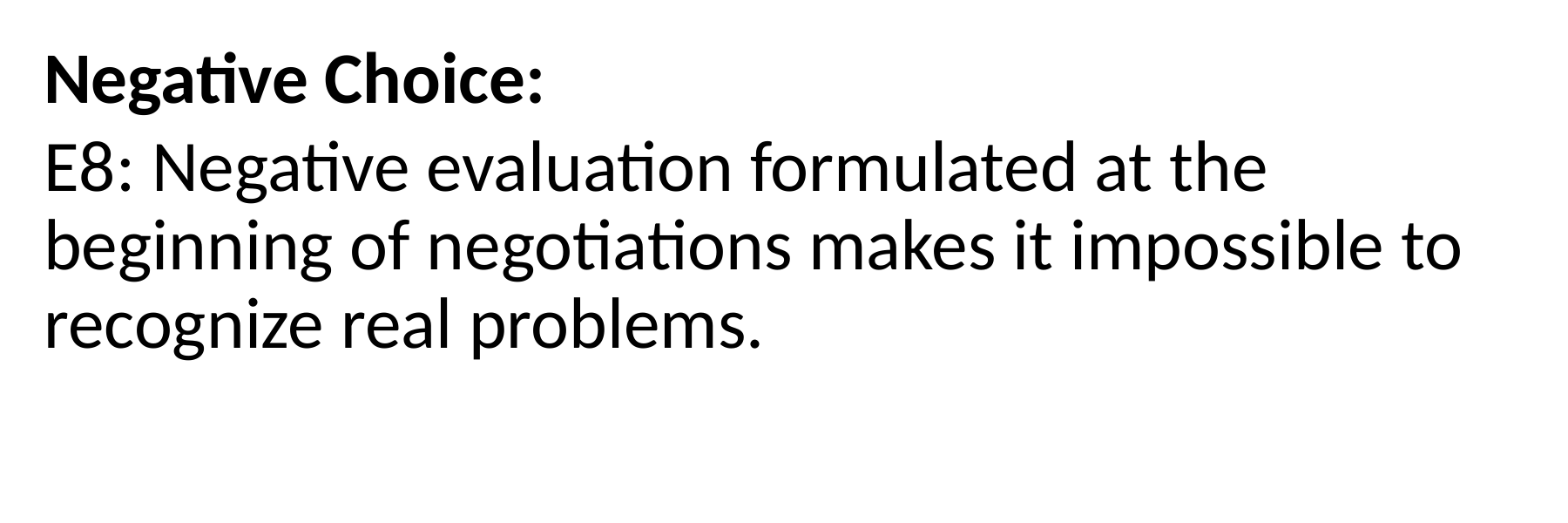

Negative Choice:
E8: Negative evaluation formulated at the beginning of negotiations makes it impossible to recognize real problems.